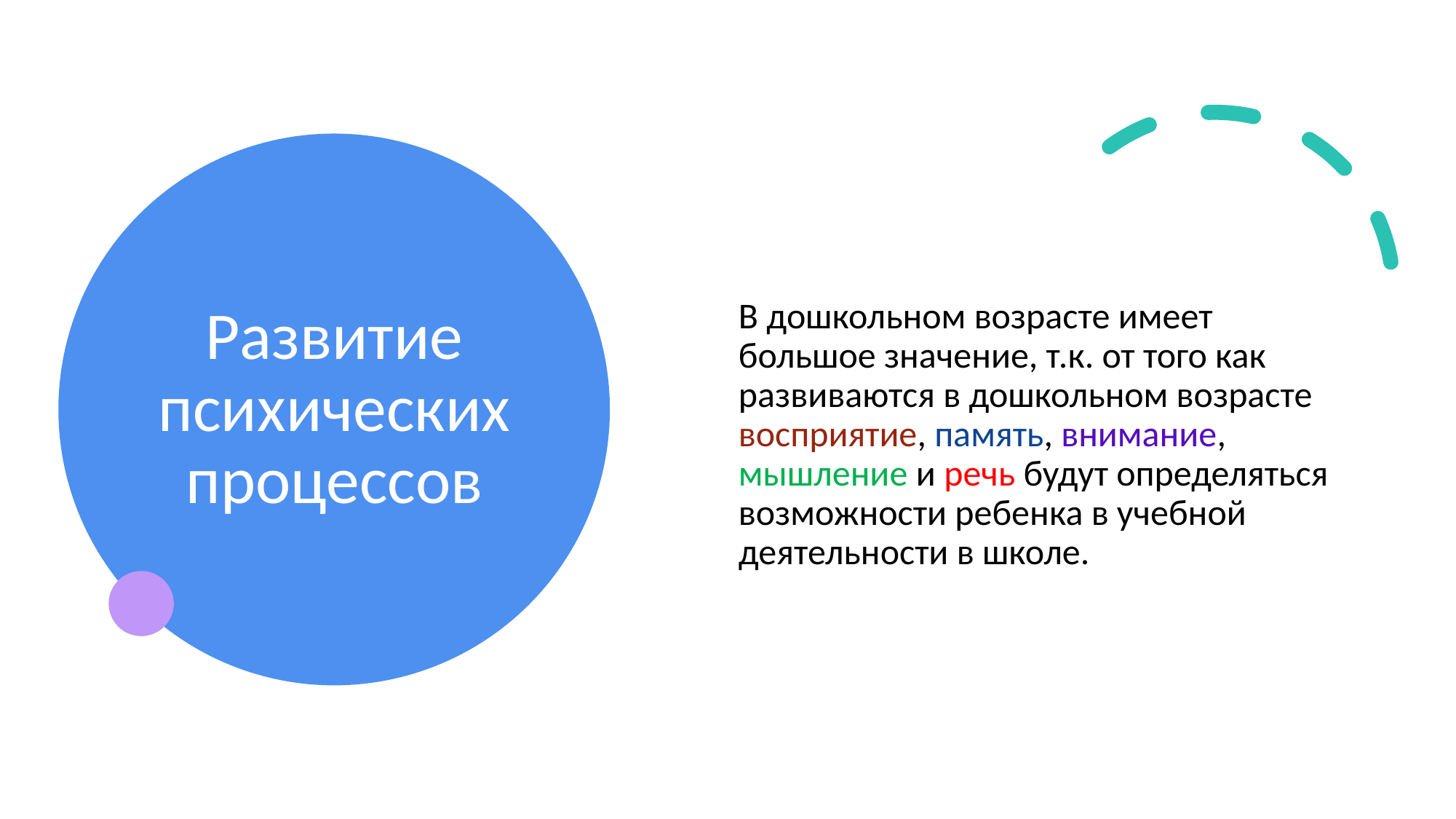

# Развитие психических процессов
В дошкольном возрасте имеет большое значение, т.к. от того как развиваются в дошкольном возрасте восприятие, память, внимание, мышление и речь будут определяться возможности ребенка в учебной деятельности в школе.